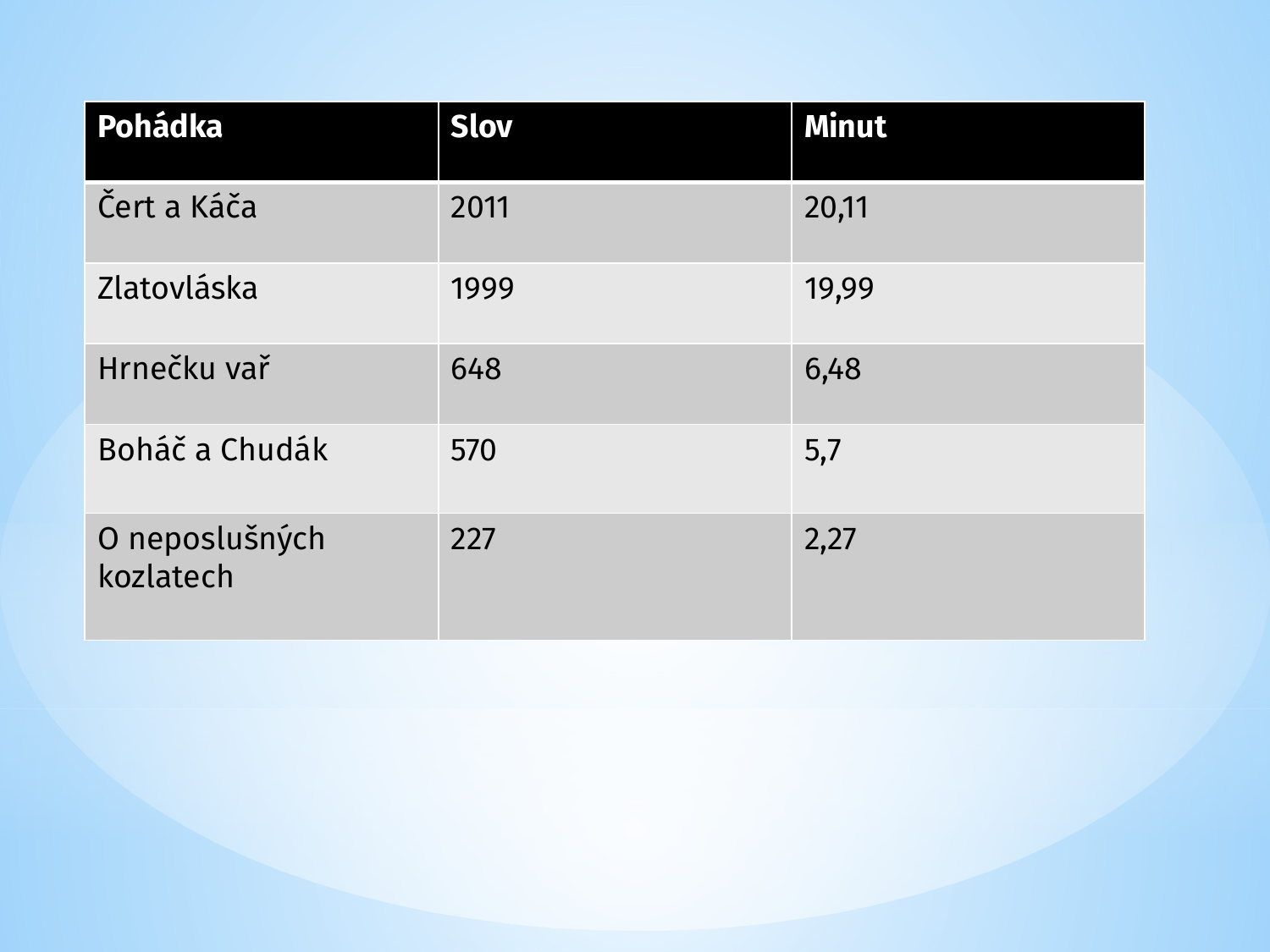

| Pohádka | Slov | Minut |
| --- | --- | --- |
| Čert a Káča | 2011 | 20,11 |
| Zlatovláska | 1999 | 19,99 |
| Hrnečku vař | 648 | 6,48 |
| Boháč a Chudák | 570 | 5,7 |
| O neposlušných kozlatech | 227 | 2,27 |
#